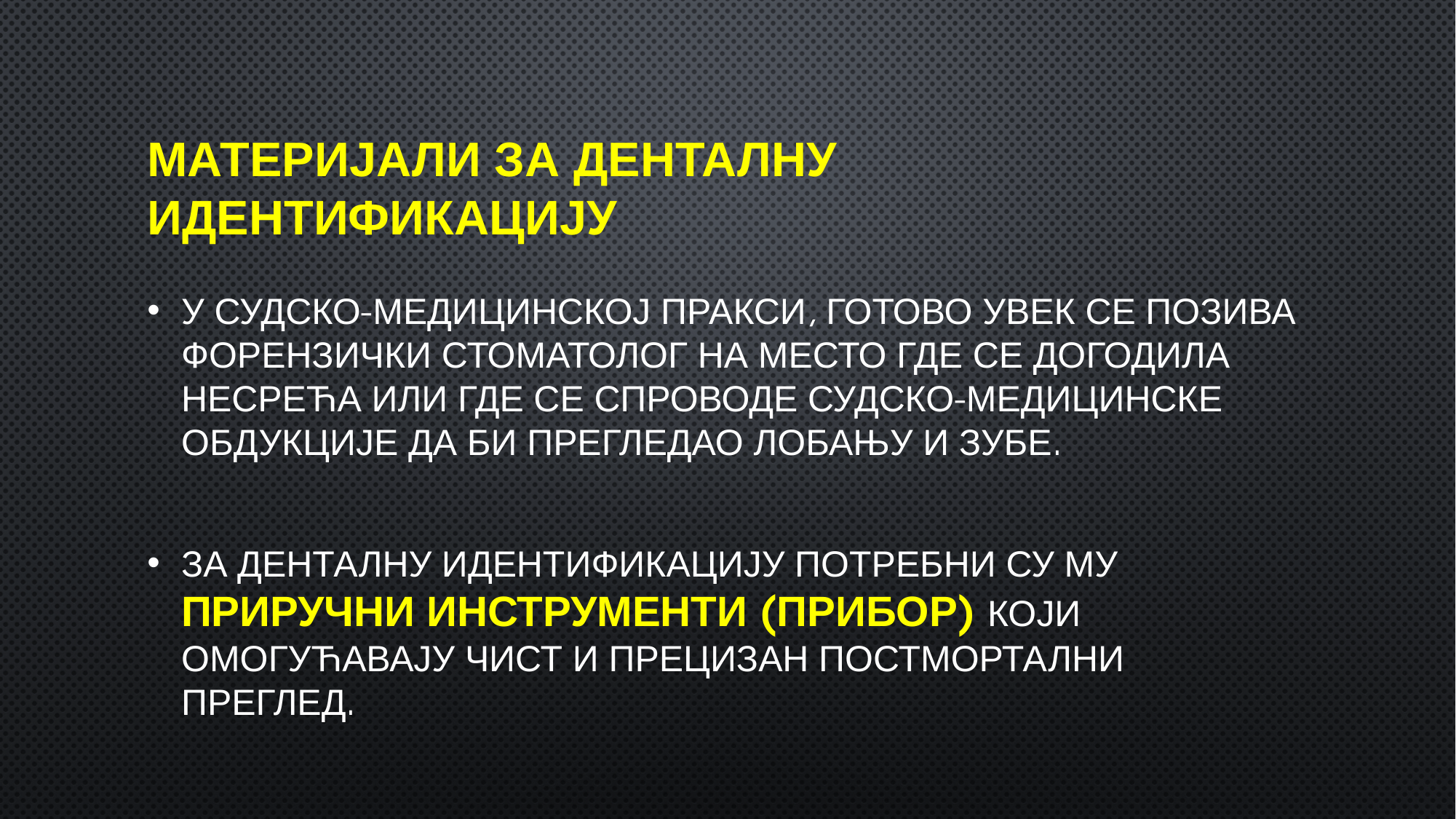

# Материјали за денталну идентификацију
У судско-медицинској пракси, готово увек се позива форензички стоматолог на место где се догодила несрећа или где се спроводе судско-медицинске обдукције да би прегледао лобању и зубе.

За денталну идентификацију потребни су му приручни инструменти (прибор) који омогућавају чист и прецизан постмортални преглед.